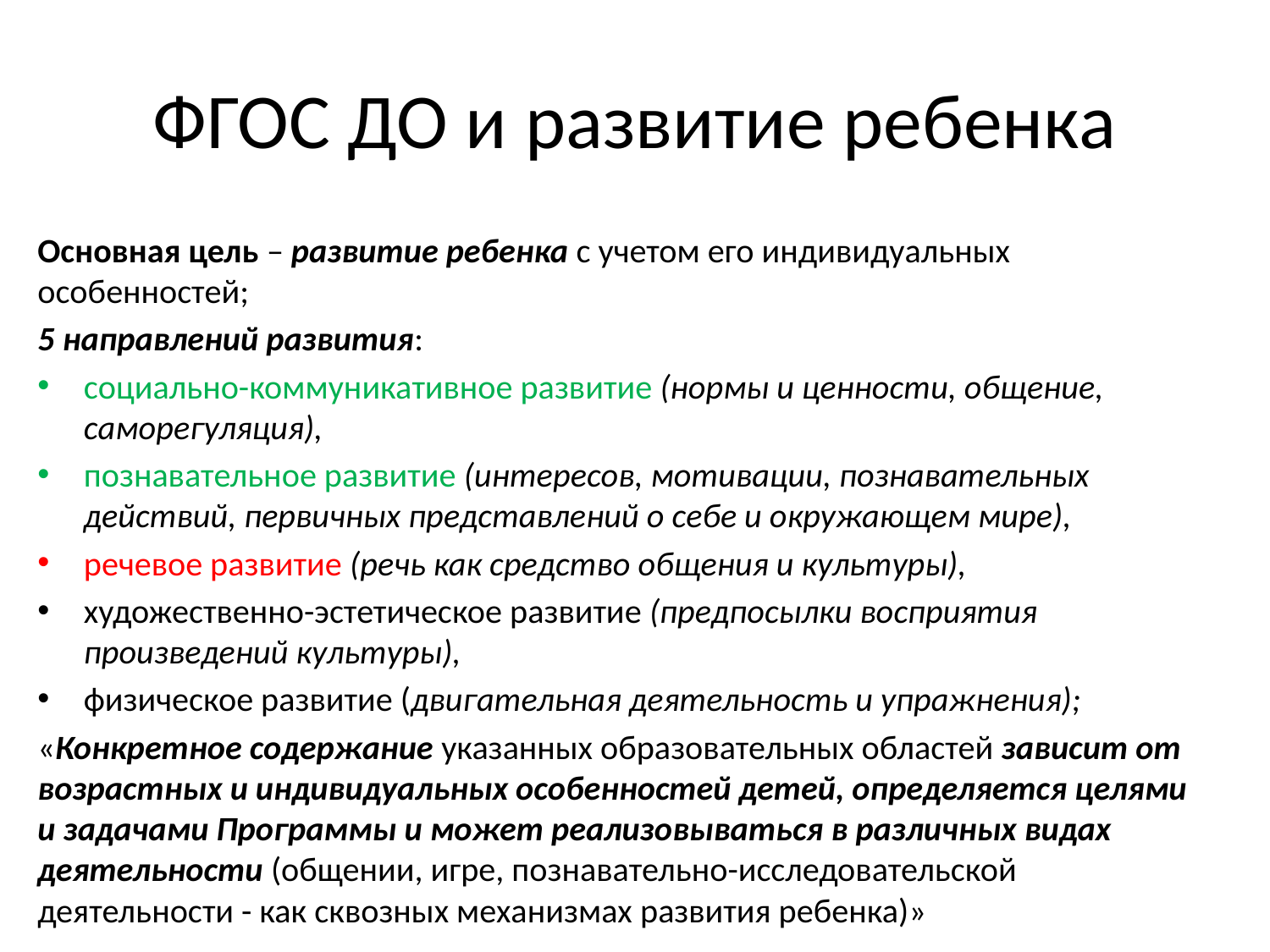

# ФГОС ДО и развитие ребенка
Основная цель – развитие ребенка с учетом его индивидуальных особенностей;
5 направлений развития:
социально-коммуникативное развитие (нормы и ценности, общение, саморегуляция),
познавательное развитие (интересов, мотивации, познавательных действий, первичных представлений о себе и окружающем мире),
речевое развитие (речь как средство общения и культуры),
художественно-эстетическое развитие (предпосылки восприятия произведений культуры),
физическое развитие (двигательная деятельность и упражнения);
«Конкретное содержание указанных образовательных областей зависит от возрастных и индивидуальных особенностей детей, определяется целями и задачами Программы и может реализовываться в различных видах деятельности (общении, игре, познавательно-исследовательской деятельности - как сквозных механизмах развития ребенка)»